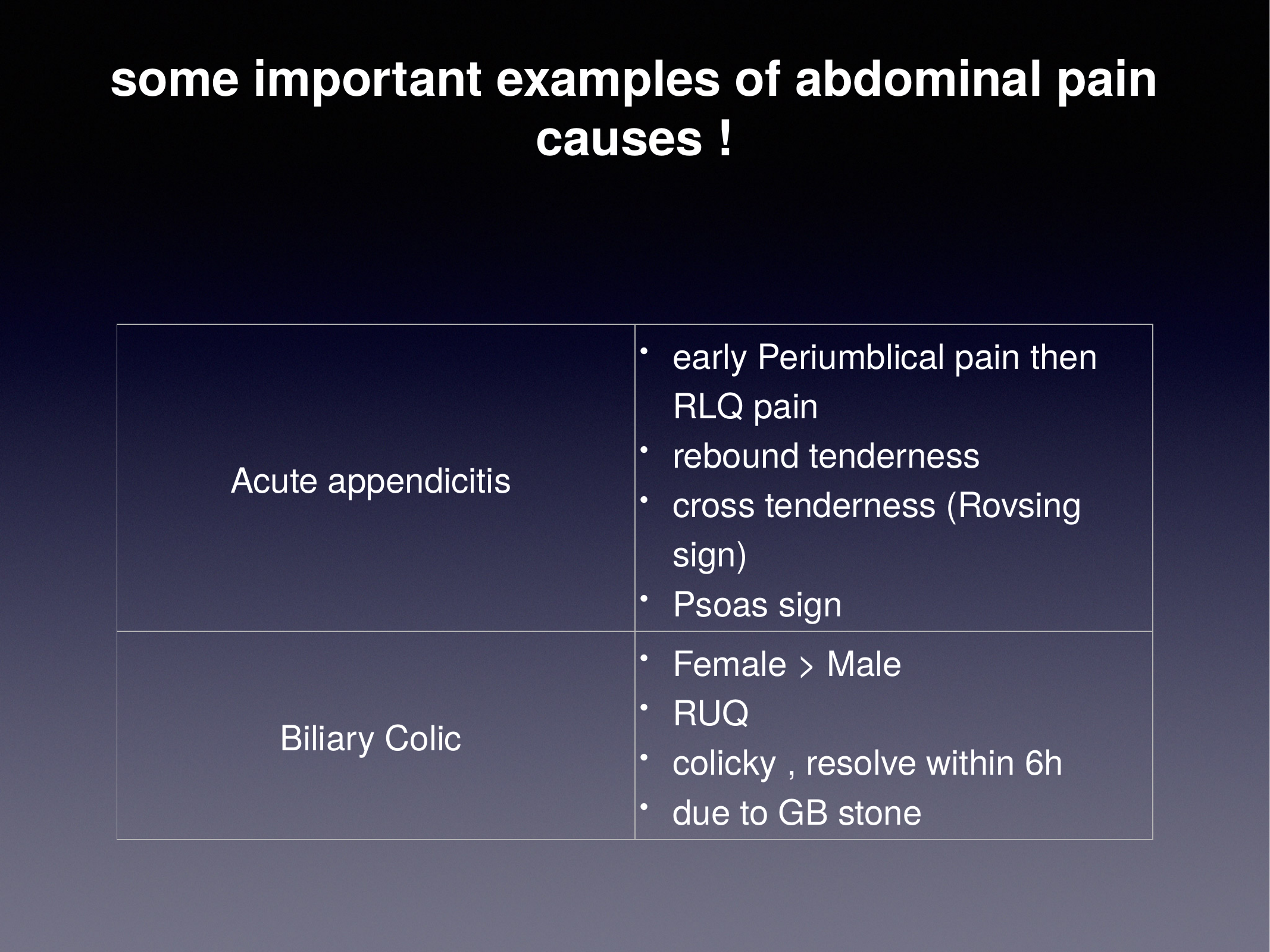

# some important examples of abdominal pain causes !
| Acute appendicitis | early Periumblical pain then RLQ pain rebound tenderness cross tenderness (Rovsing sign) Psoas sign |
| --- | --- |
| Biliary Colic | Female > Male RUQ colicky , resolve within 6h due to GB stone |